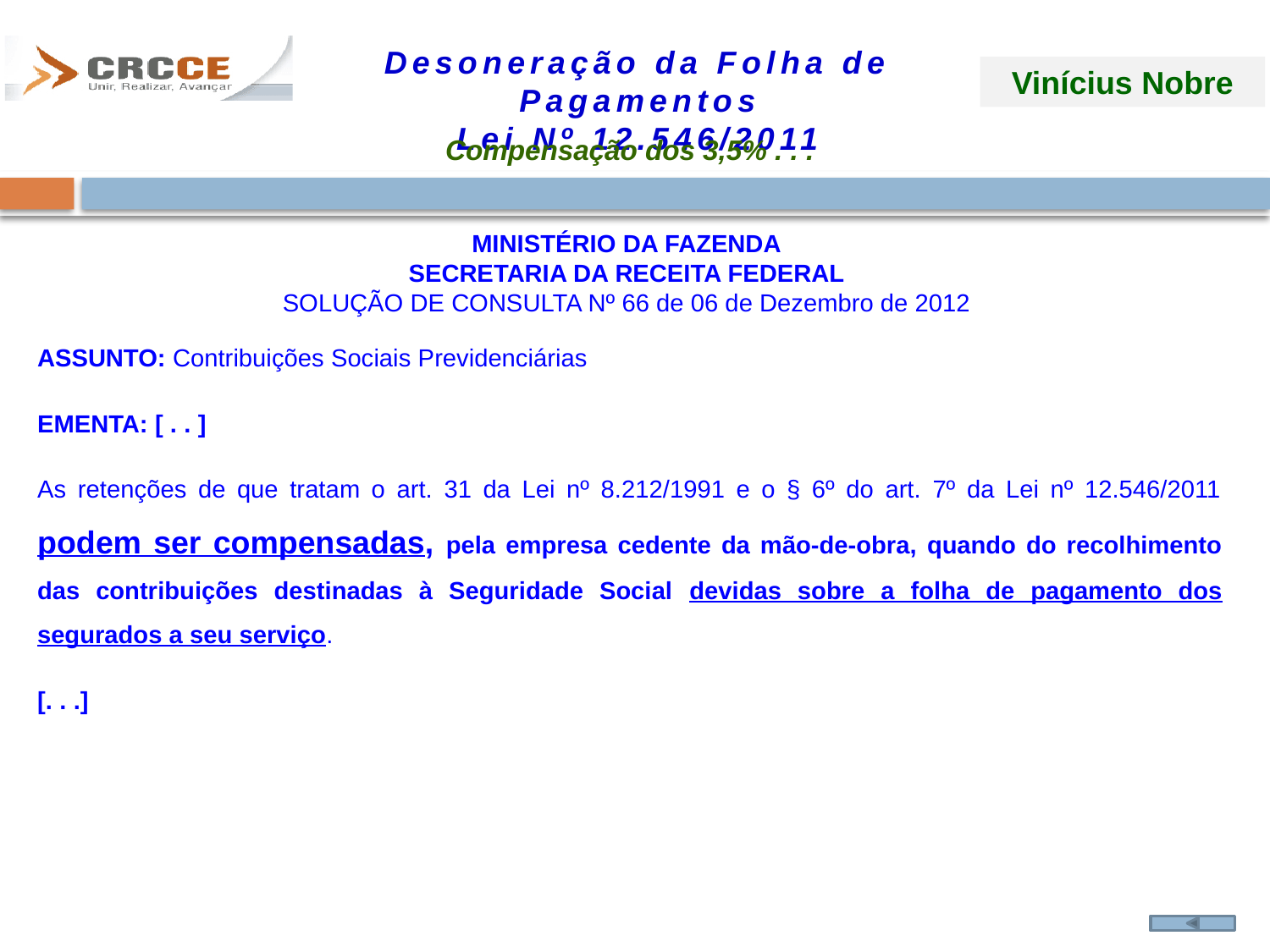

Compensação dos 3,5% . . .
MINISTÉRIO DA FAZENDA
SECRETARIA DA RECEITA FEDERAL
SOLUÇÃO DE CONSULTA Nº 66 de 06 de Dezembro de 2012
ASSUNTO: Contribuições Sociais Previdenciárias
EMENTA: [ . . ]
As retenções de que tratam o art. 31 da Lei nº 8.212/1991 e o § 6º do art. 7º da Lei nº 12.546/2011 podem ser compensadas, pela empresa cedente da mão-de-obra, quando do recolhimento das contribuições destinadas à Seguridade Social devidas sobre a folha de pagamento dos segurados a seu serviço.
[. . .]